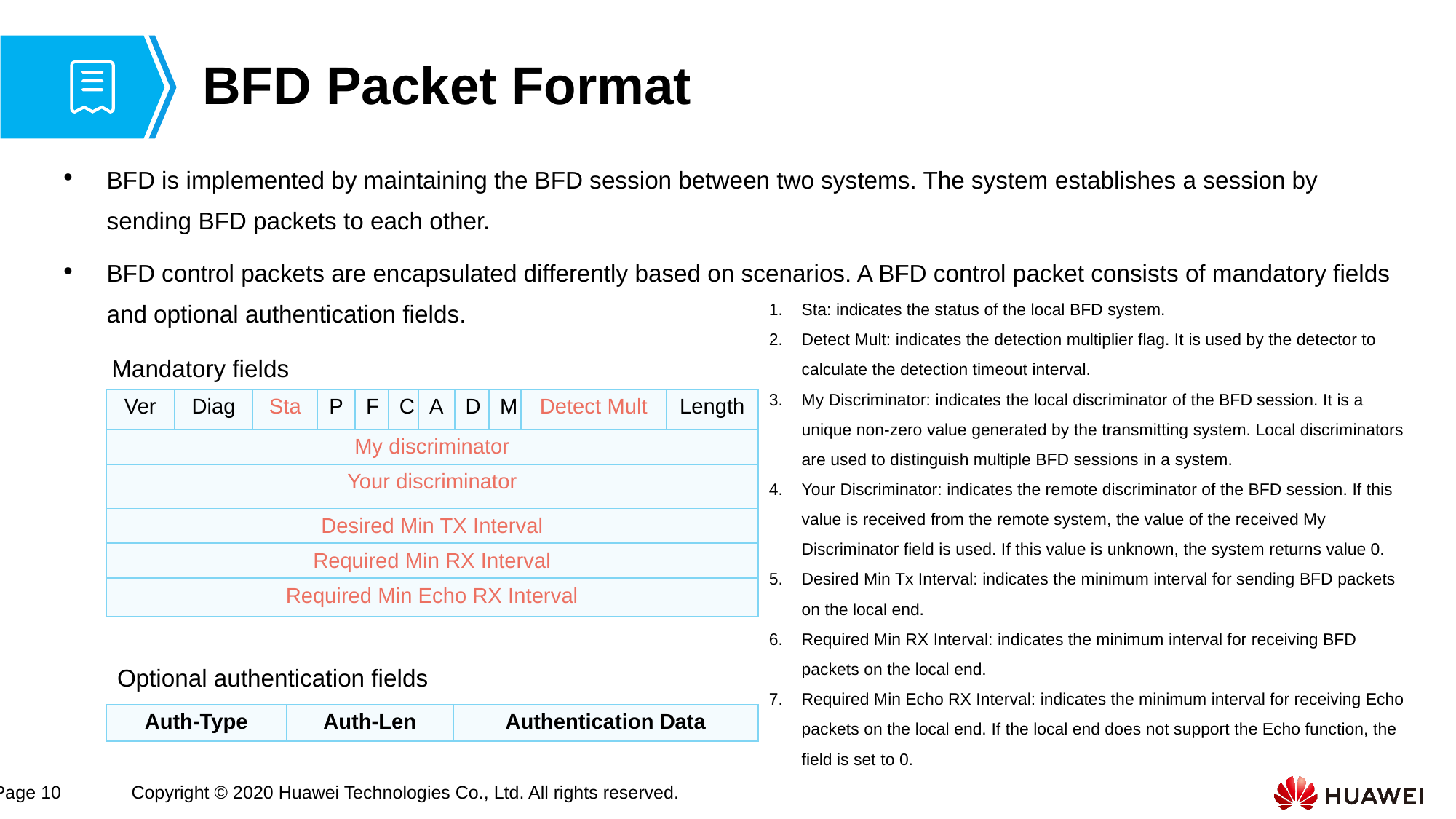

# BFD Packet Format
BFD is implemented by maintaining the BFD session between two systems. The system establishes a session by sending BFD packets to each other.
BFD control packets are encapsulated differently based on scenarios. A BFD control packet consists of mandatory fields and optional authentication fields.
Sta: indicates the status of the local BFD system.
Detect Mult: indicates the detection multiplier flag. It is used by the detector to calculate the detection timeout interval.
My Discriminator: indicates the local discriminator of the BFD session. It is a unique non-zero value generated by the transmitting system. Local discriminators are used to distinguish multiple BFD sessions in a system.
Your Discriminator: indicates the remote discriminator of the BFD session. If this value is received from the remote system, the value of the received My Discriminator field is used. If this value is unknown, the system returns value 0.
Desired Min Tx Interval: indicates the minimum interval for sending BFD packets on the local end.
Required Min RX Interval: indicates the minimum interval for receiving BFD packets on the local end.
Required Min Echo RX Interval: indicates the minimum interval for receiving Echo packets on the local end. If the local end does not support the Echo function, the field is set to 0.
Mandatory fields
| Ver | Diag | Sta | P | F | C | A | D | M | Detect Mult | Length |
| --- | --- | --- | --- | --- | --- | --- | --- | --- | --- | --- |
| My discriminator |  |  |  |  |  |  |  |  |  |  |
| Your discriminator |  |  |  |  |  |  |  |  |  |  |
| Desired Min TX Interval |  |  |  |  |  |  |  |  |  |  |
| Required Min RX Interval |  |  |  |  |  |  |  |  |  |  |
| Required Min Echo RX Interval |  |  |  |  |  |  |  |  |  |  |
Optional authentication fields
| Auth-Type | Auth-Len | Authentication Data |
| --- | --- | --- |